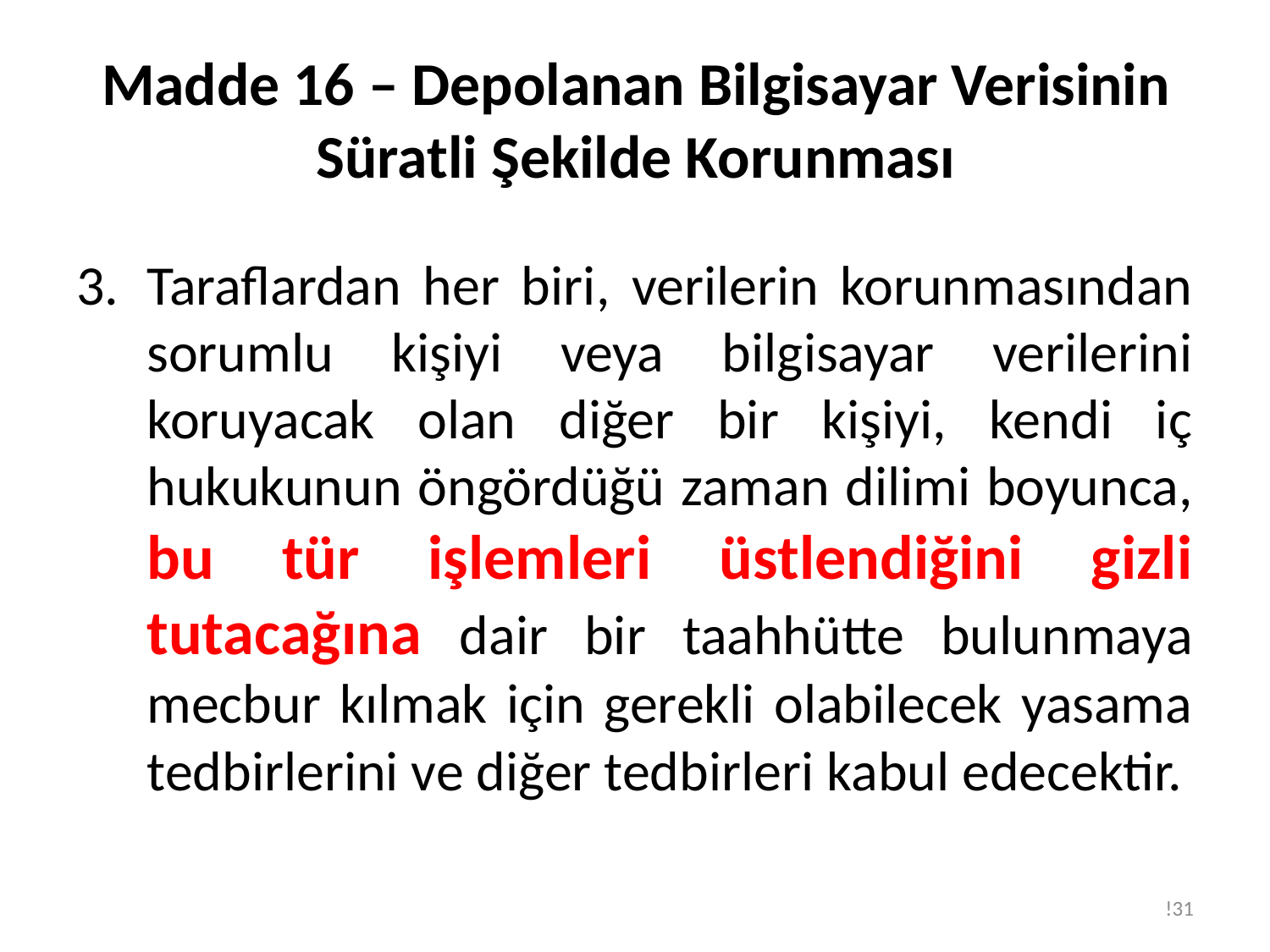

# Madde 16 – Depolanan Bilgisayar Verisinin Süratli Şekilde Korunması
Taraflardan her biri, verilerin korunmasından sorumlu kişiyi veya bilgisayar verilerini koruyacak olan diğer bir kişiyi, kendi iç hukukunun öngördüğü zaman dilimi boyunca, bu tür işlemleri üstlendiğini gizli tutacağına dair bir taahhütte bulunmaya mecbur kılmak için gerekli olabilecek yasama tedbirlerini ve diğer tedbirleri kabul edecektir.
!31